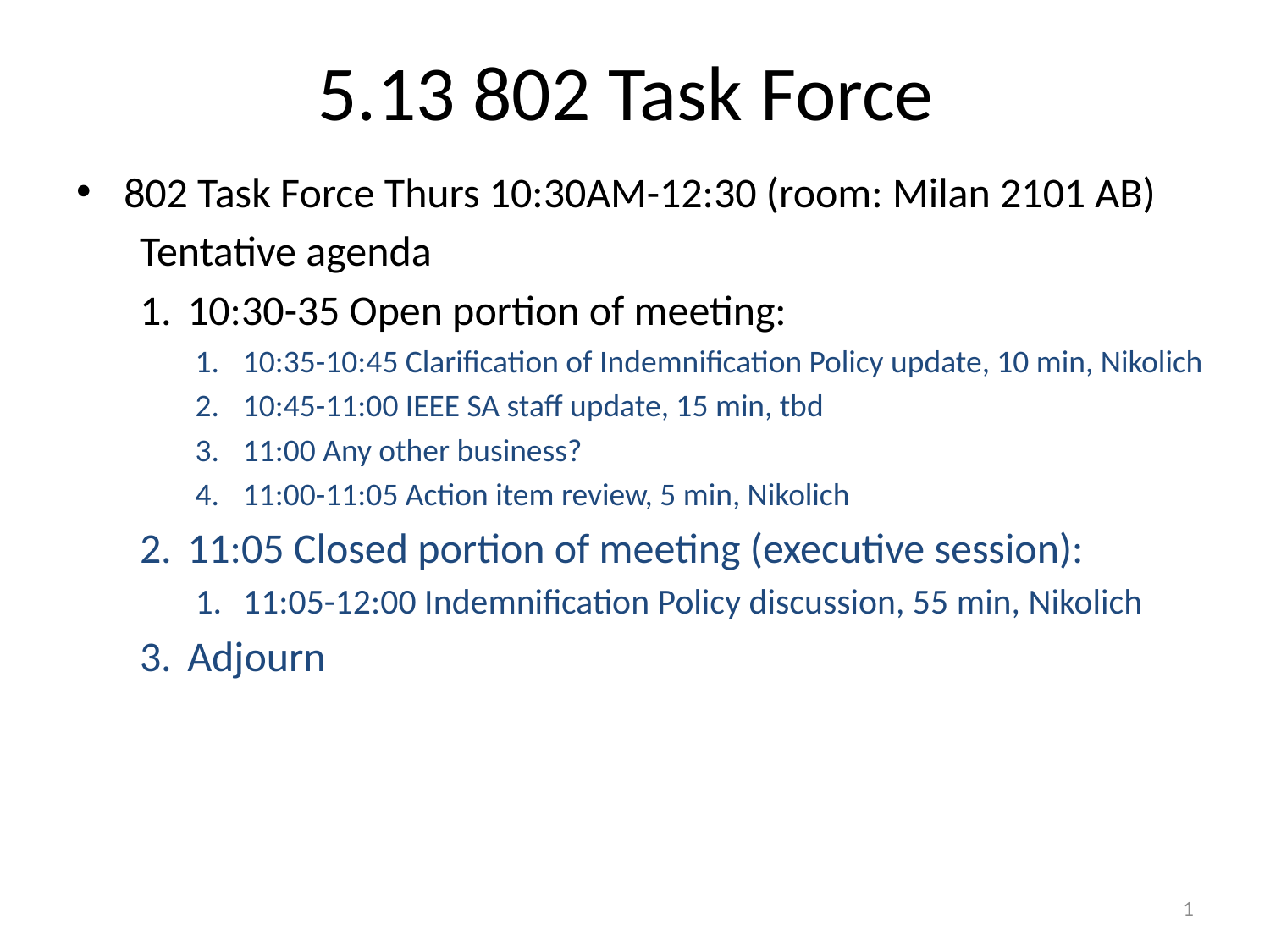

# 5.13 802 Task Force
802 Task Force Thurs 10:30AM-12:30 (room: Milan 2101 AB)
Tentative agenda
10:30-35 Open portion of meeting:
10:35-10:45 Clarification of Indemnification Policy update, 10 min, Nikolich
10:45-11:00 IEEE SA staff update, 15 min, tbd
11:00 Any other business?
11:00-11:05 Action item review, 5 min, Nikolich
11:05 Closed portion of meeting (executive session):
11:05-12:00 Indemnification Policy discussion, 55 min, Nikolich
Adjourn

1